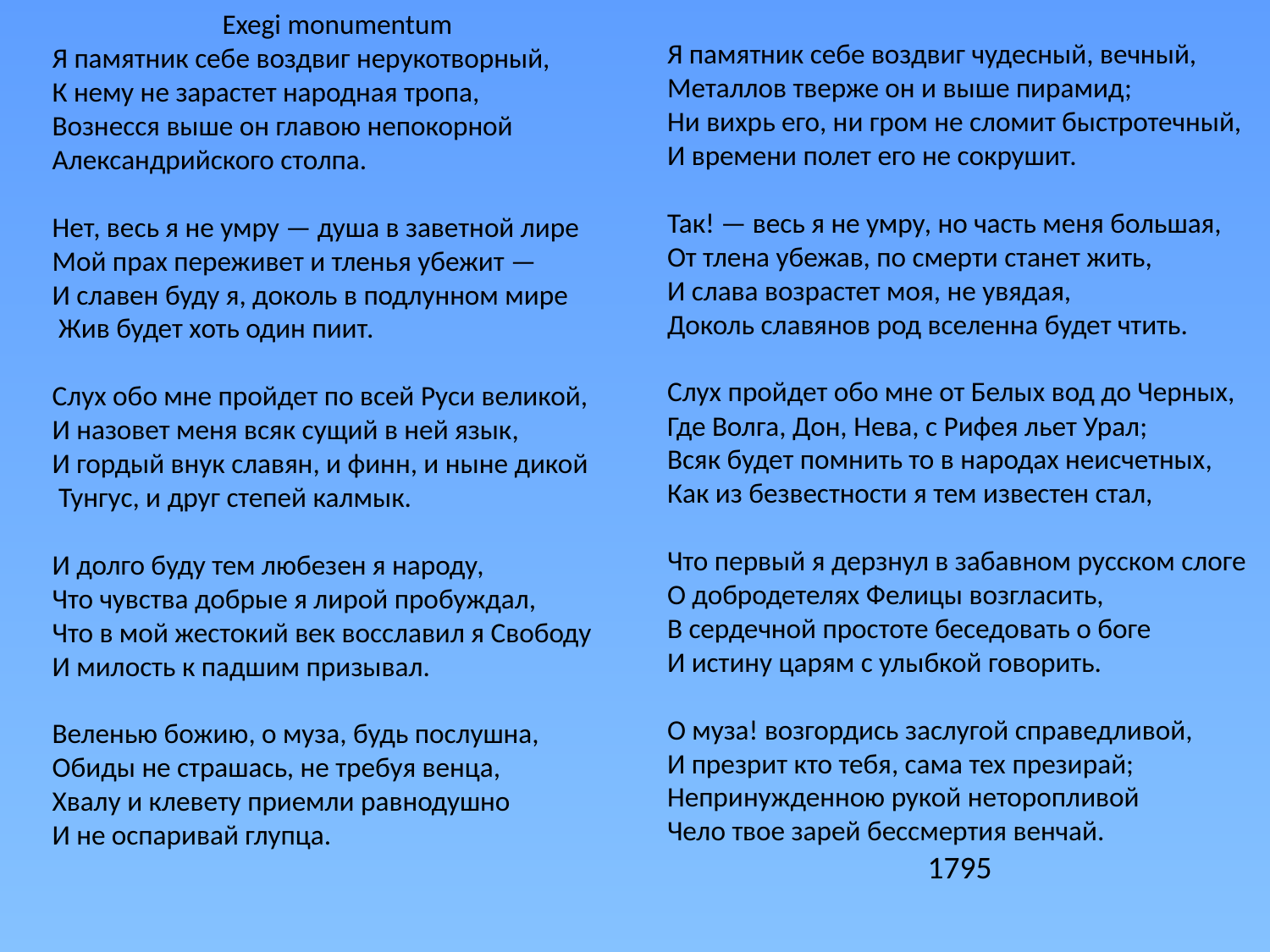

Exegi monumentum
Я памятник себе воздвиг нерукотворный,
К нему не зарастет народная тропа,
Вознесся выше он главою непокорной
Александрийского столпа.

Нет, весь я не умру — душа в заветной лире
Мой прах переживет и тленья убежит —
И славен буду я, доколь в подлунном мире
 Жив будет хоть один пиит.

Слух обо мне пройдет по всей Руси великой,
И назовет меня всяк сущий в ней язык,
И гордый внук славян, и финн, и ныне дикой
 Тунгус, и друг степей калмык.

И долго буду тем любезен я народу,
Что чувства добрые я лирой пробуждал,
Что в мой жестокий век восславил я Свободу
И милость к падшим призывал.

Веленью божию, о муза, будь послушна,
Обиды не страшась, не требуя венца,
Хвалу и клевету приемли равнодушно
И не оспаривай глупца.
Я памятник себе воздвиг чудесный, вечный,
Металлов тверже он и выше пирамид;
Ни вихрь его, ни гром не сломит быстротечный,
И времени полет его не сокрушит.

Так! — весь я не умру, но часть меня большая,
От тлена убежав, по смерти станет жить,
И слава возрастет моя, не увядая,
Доколь славянов род вселенна будет чтить.

Слух пройдет обо мне от Белых вод до Черных,
Где Волга, Дон, Нева, с Рифея льет Урал;
Всяк будет помнить то в народах неисчетных,
Как из безвестности я тем известен стал,

Что первый я дерзнул в забавном русском слоге
О добродетелях Фелицы возгласить,
В сердечной простоте беседовать о боге
И истину царям с улыбкой говорить.

О муза! возгордись заслугой справедливой,
И презрит кто тебя, сама тех презирай;
Непринужденною рукой неторопливой
Чело твое зарей бессмертия венчай.
                                         1795